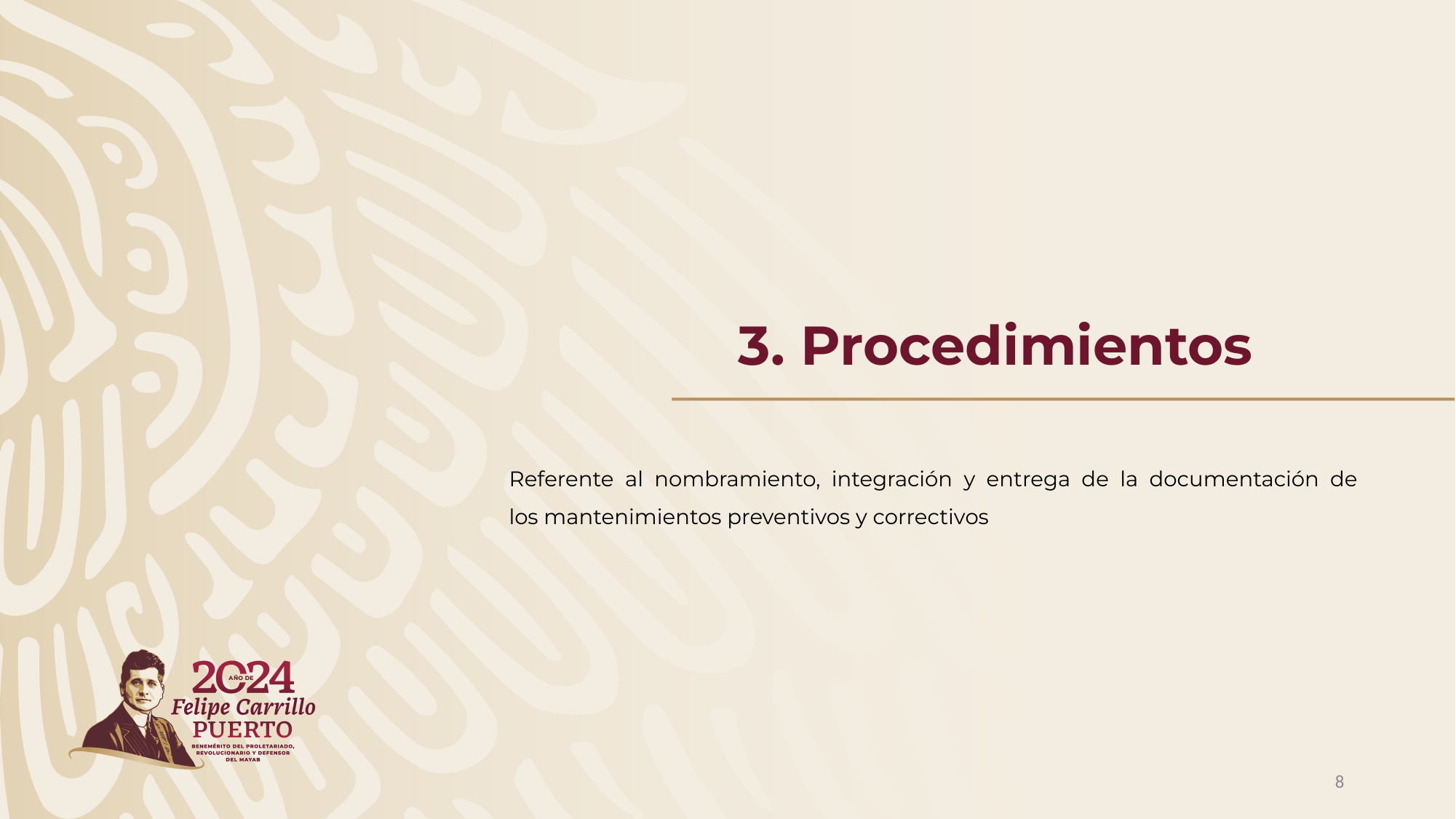

# 3. Procedimientos
Referente al nombramiento, integración y entrega de la documentación de los mantenimientos preventivos y correctivos

8